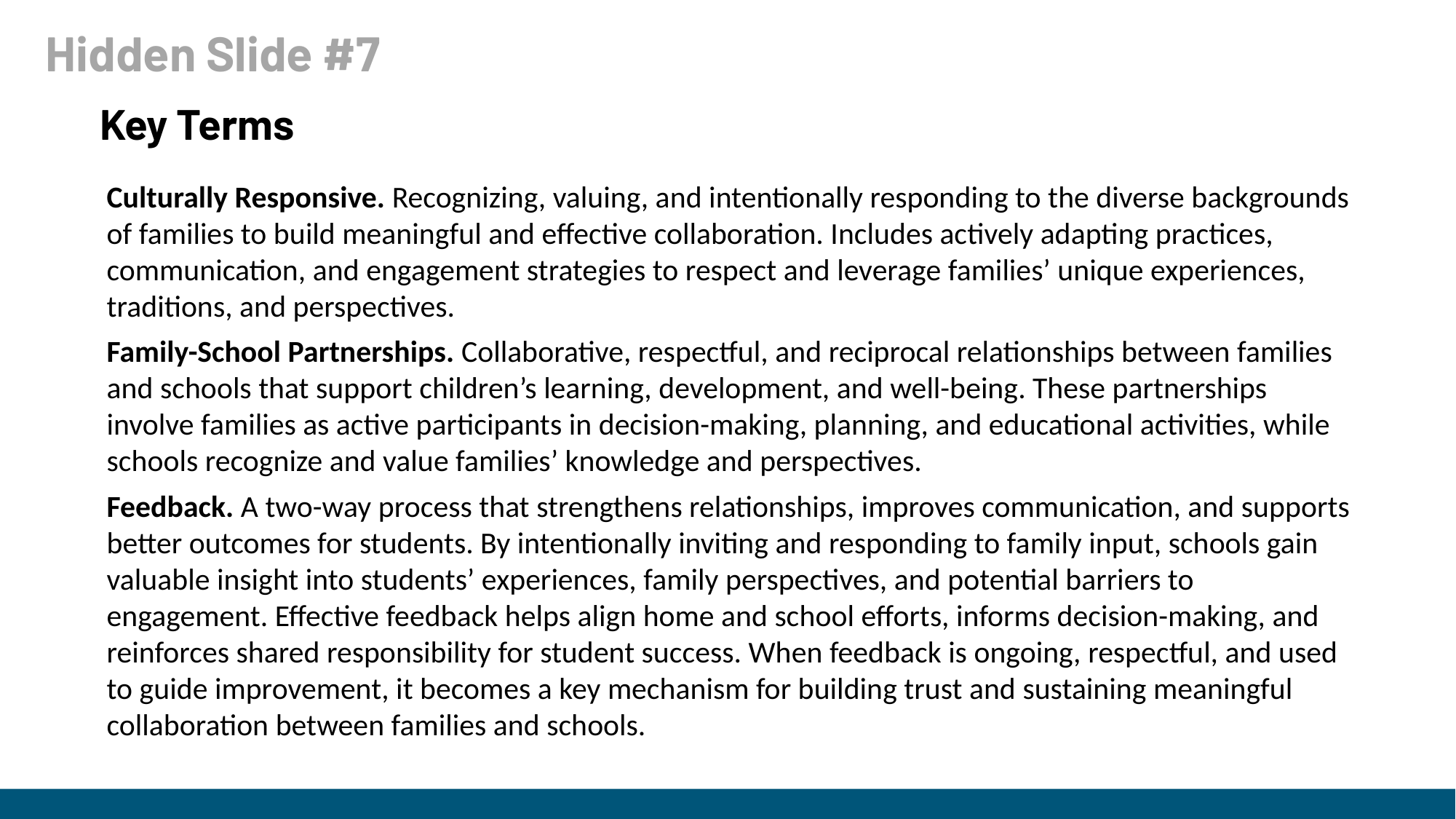

# Hidden Slide #7
Key Terms
Culturally Responsive. Recognizing, valuing, and intentionally responding to the diverse backgrounds of families to build meaningful and effective collaboration. Includes actively adapting practices, communication, and engagement strategies to respect and leverage families’ unique experiences, traditions, and perspectives.
Family-School Partnerships. Collaborative, respectful, and reciprocal relationships between families and schools that support children’s learning, development, and well-being. These partnerships involve families as active participants in decision-making, planning, and educational activities, while schools recognize and value families’ knowledge and perspectives.
Feedback. A two-way process that strengthens relationships, improves communication, and supports better outcomes for students. By intentionally inviting and responding to family input, schools gain valuable insight into students’ experiences, family perspectives, and potential barriers to engagement. Effective feedback helps align home and school efforts, informs decision-making, and reinforces shared responsibility for student success. When feedback is ongoing, respectful, and used to guide improvement, it becomes a key mechanism for building trust and sustaining meaningful collaboration between families and schools.